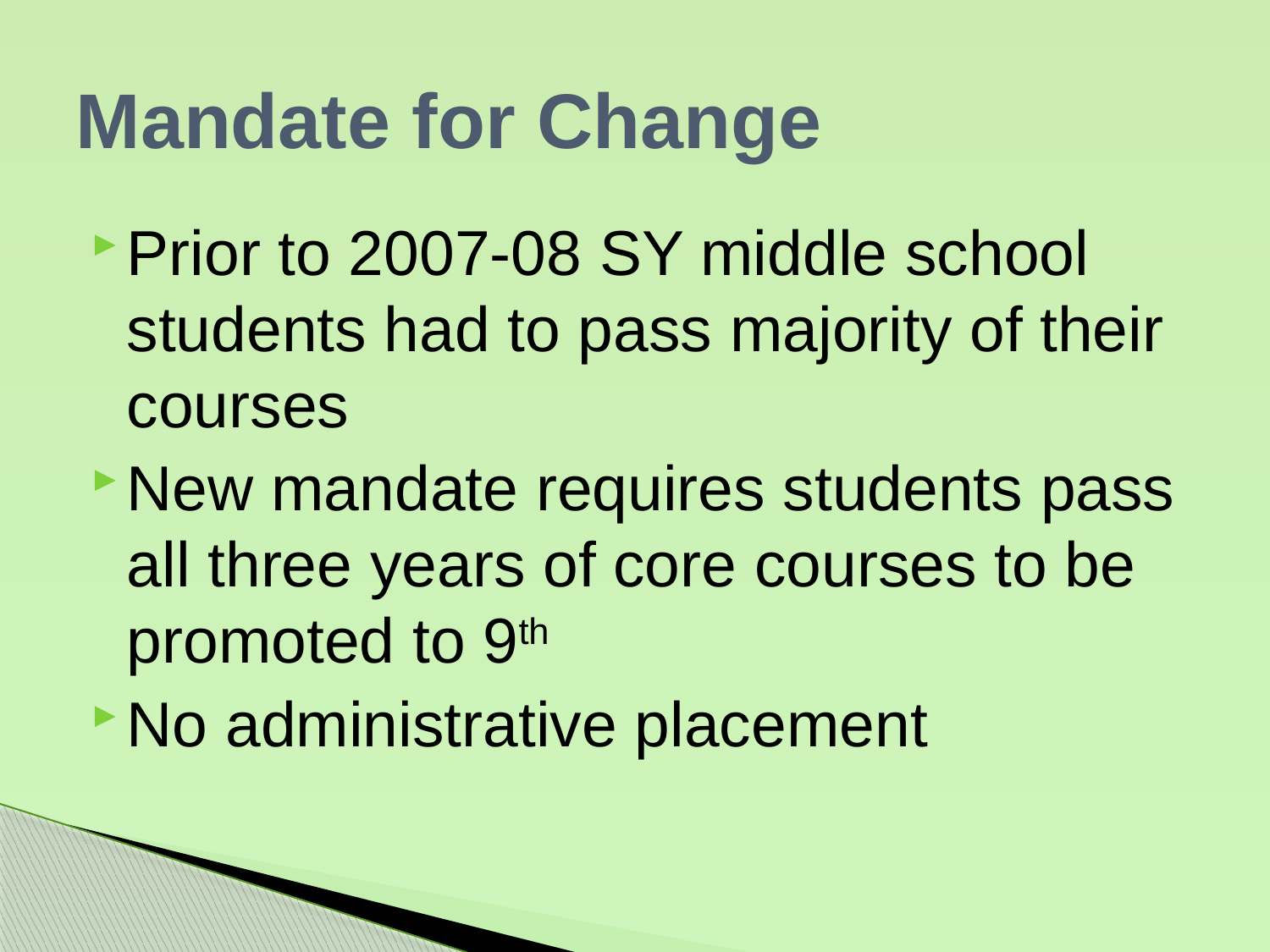

# Mandate for Change
Prior to 2007-08 SY middle school students had to pass majority of their courses
New mandate requires students pass all three years of core courses to be promoted to 9th
No administrative placement